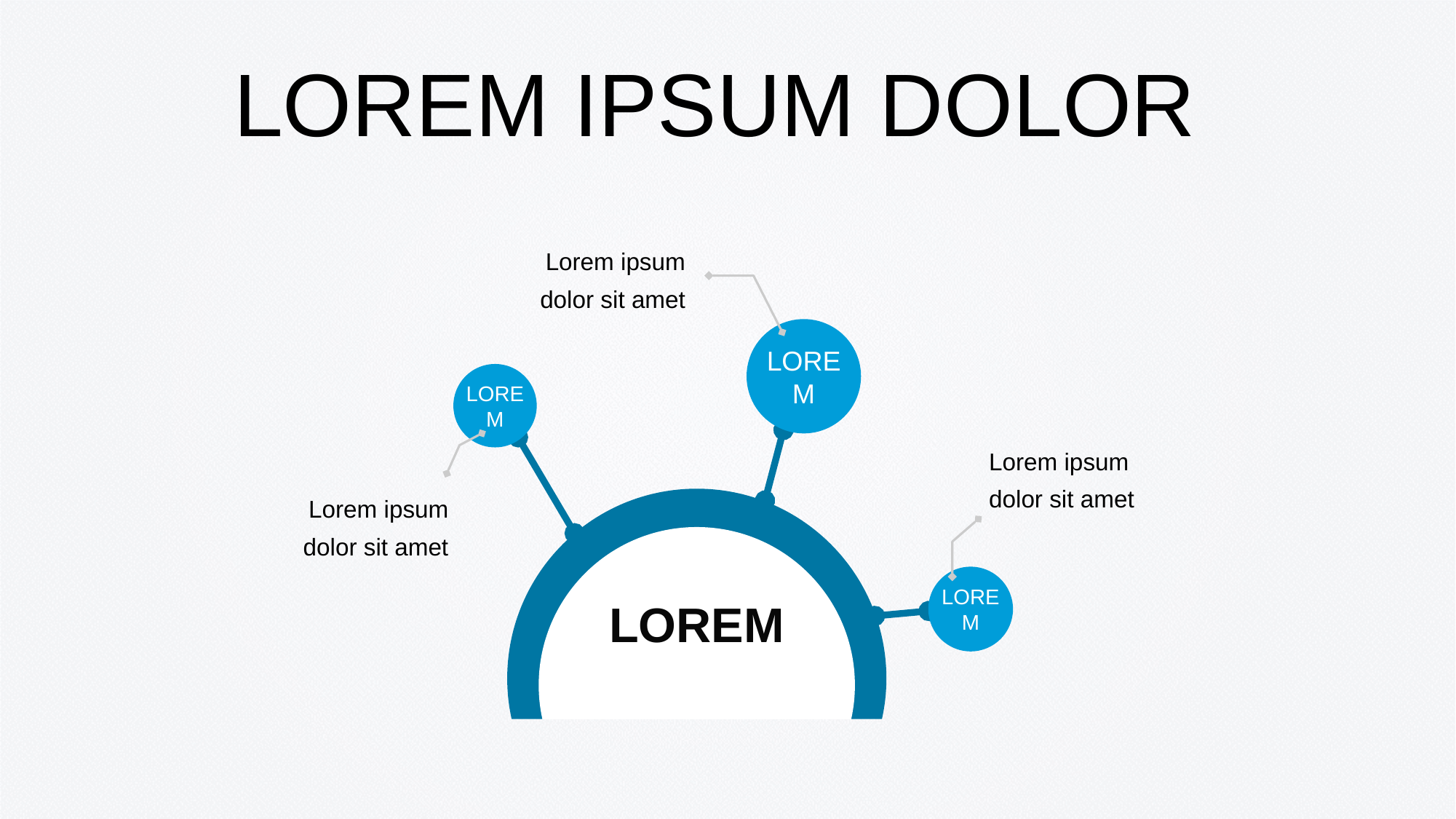

# LOREM IPSUM DOLOR
Lorem ipsum dolor sit amet

LOREM
LOREM
Lorem ipsum dolor sit amet

Lorem ipsum dolor sit amet

LOREM

LOREM